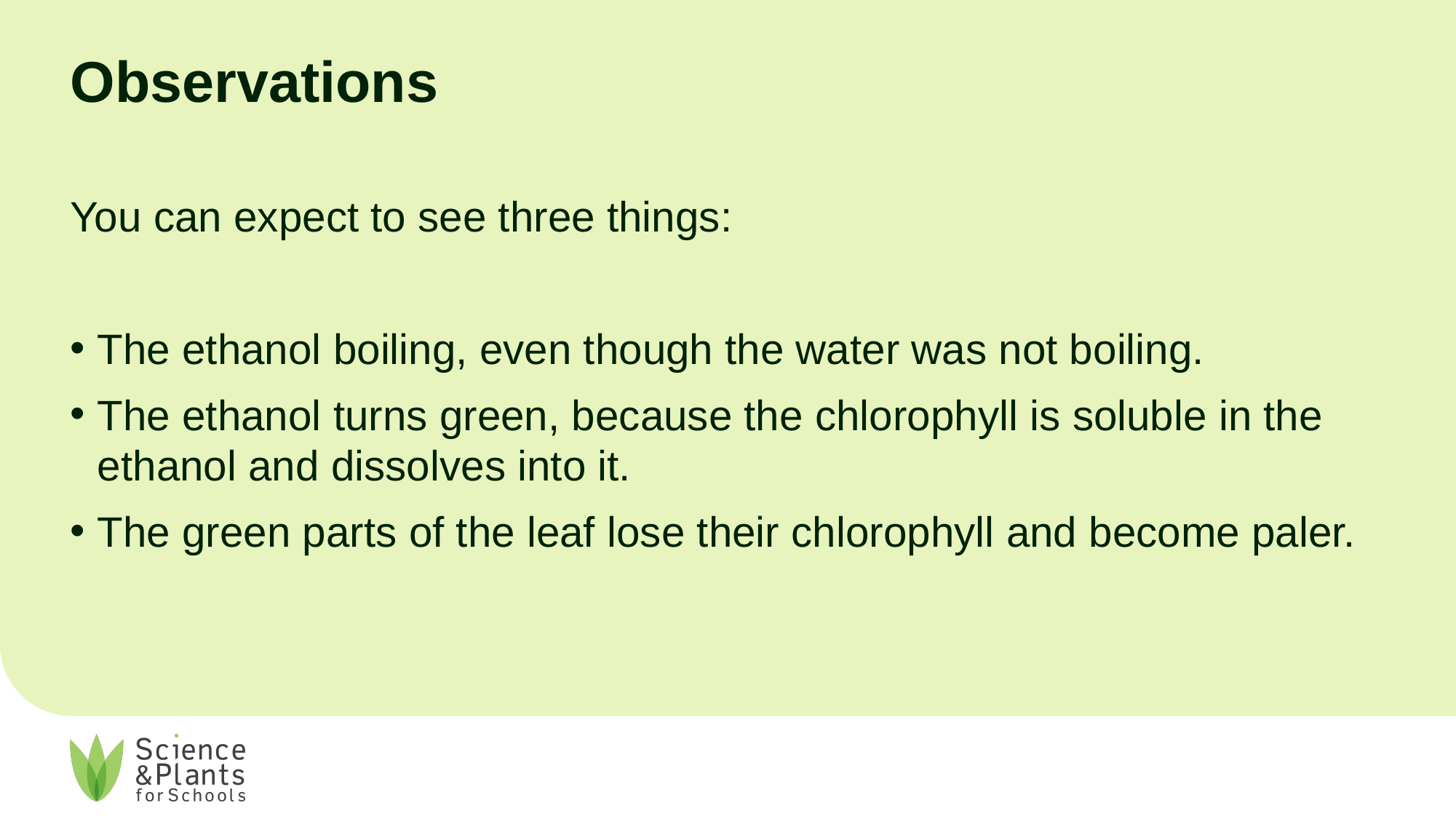

# Observations
You can expect to see three things:

The ethanol boiling, even though the water was not boiling.
The ethanol turns green, because the chlorophyll is soluble in the ethanol and dissolves into it.
The green parts of the leaf lose their chlorophyll and become paler.